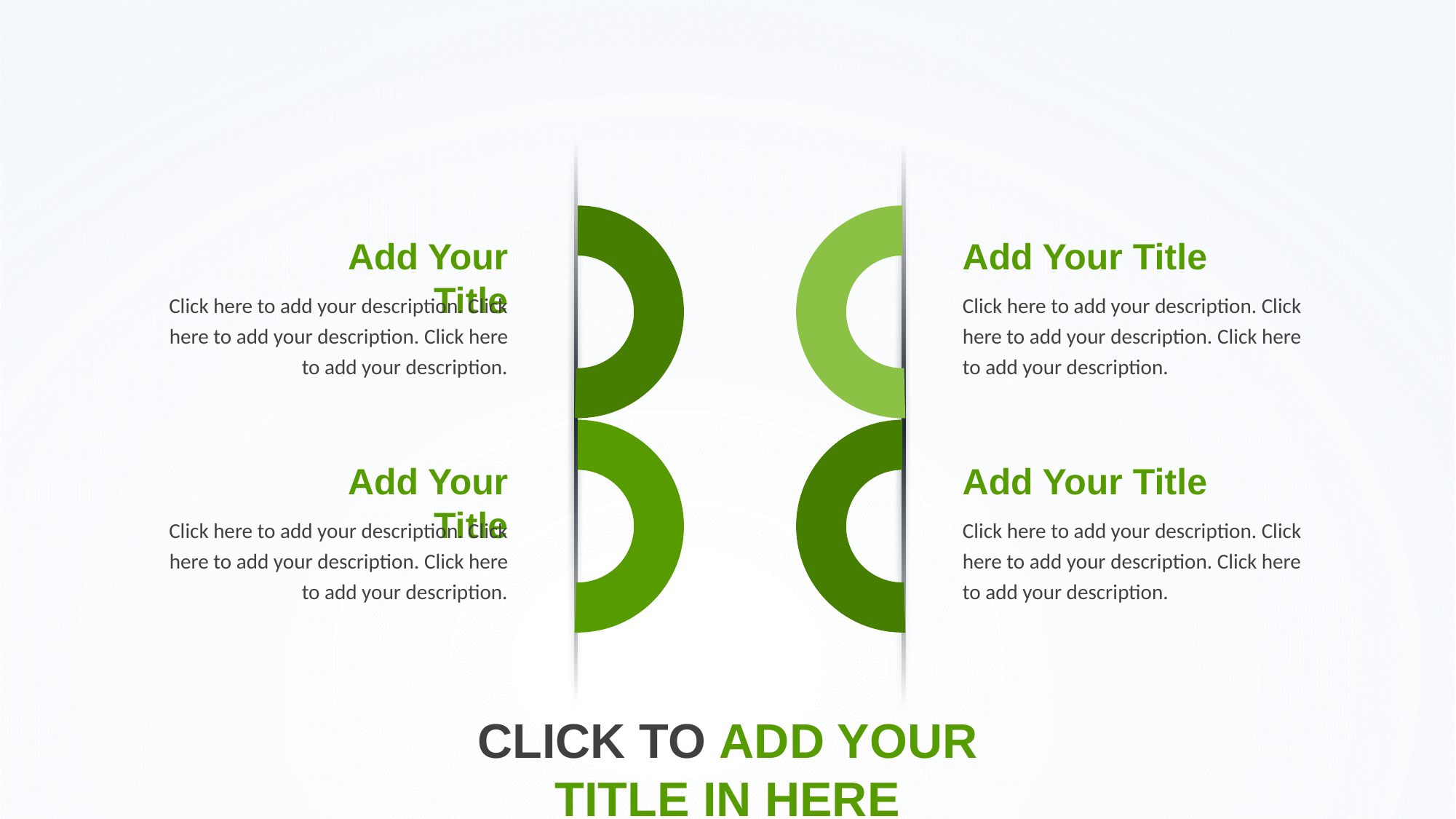

Add Your Title
Add Your Title
Click here to add your description. Click here to add your description. Click here to add your description.

Click here to add your description. Click here to add your description. Click here to add your description.

Add Your Title
Add Your Title
Click here to add your description. Click here to add your description. Click here to add your description.
Click here to add your description. Click here to add your description. Click here to add your description.
CLICK TO ADD YOUR TITLE IN HERE